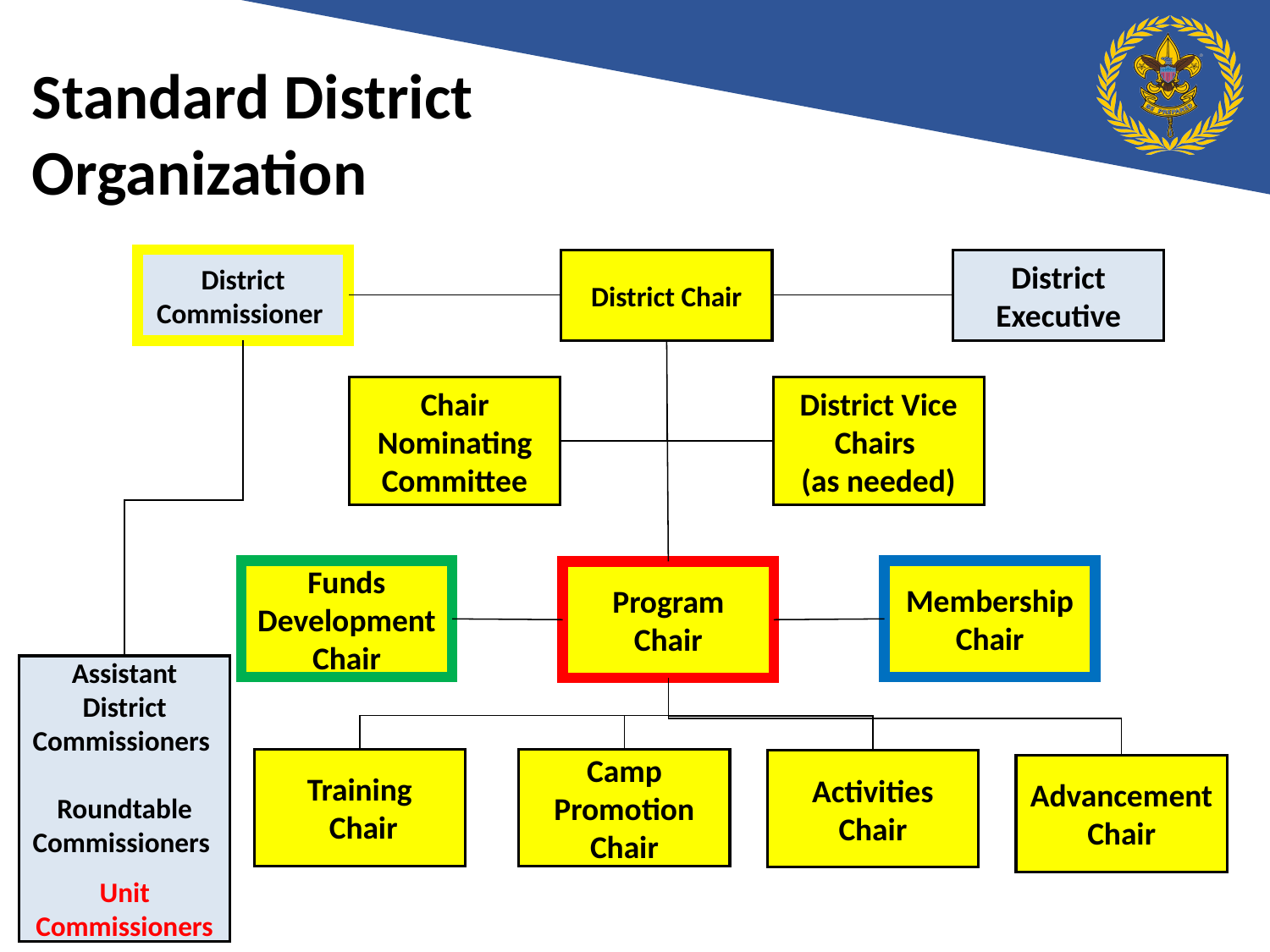

Standard District
Organization
District Commissioner
District Chair
District Executive
Chair Nominating Committee
District Vice Chairs
(as needed)
Funds Development Chair
Membership Chair
Program Chair
Assistant District
Commissioners

Roundtable Commissioners

Unit Commissioners
Training
 Chair
Camp Promotion Chair
Activities Chair
Advancement Chair